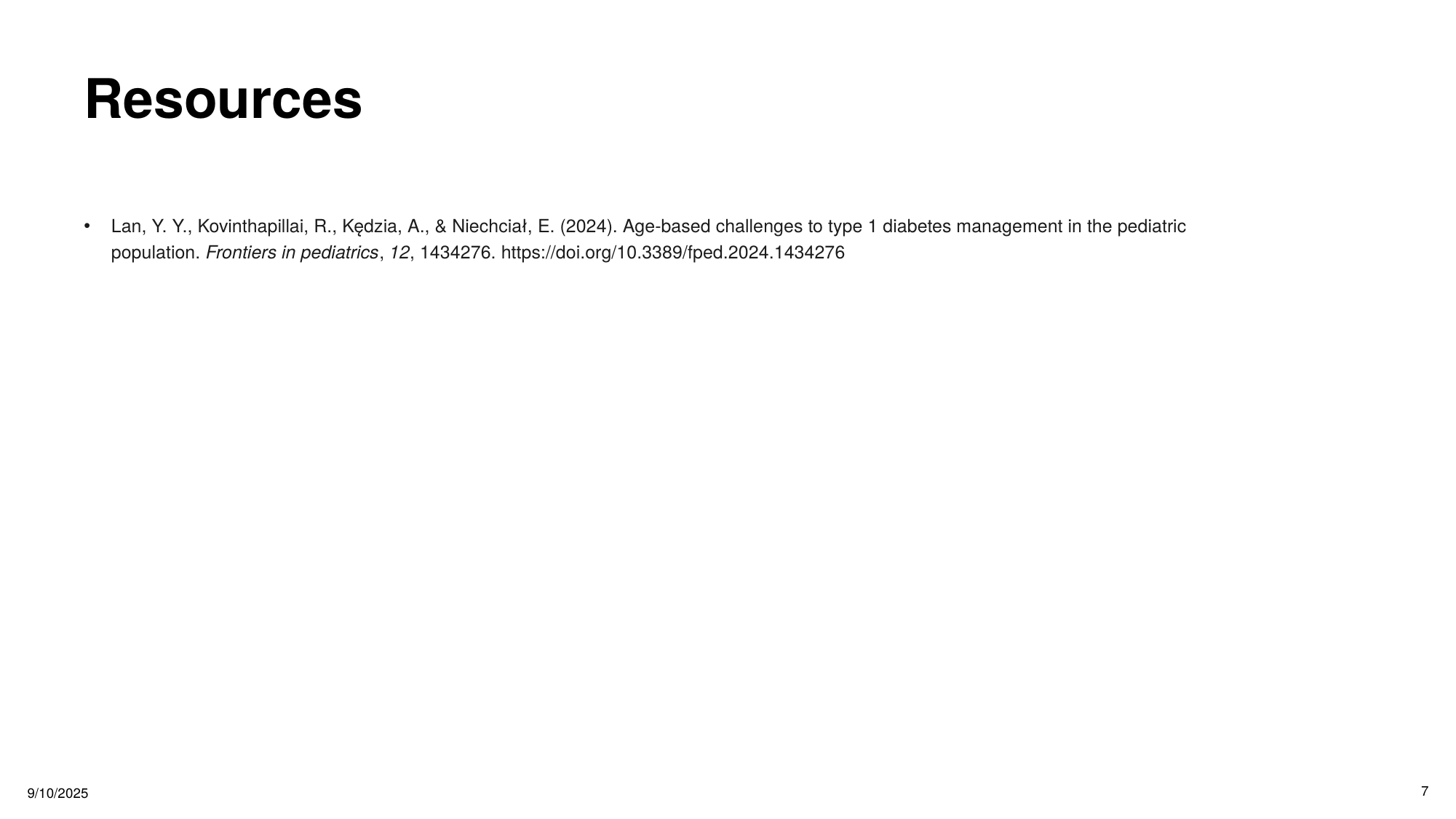

# Resources
Lan, Y. Y., Kovinthapillai, R., Kędzia, A., & Niechciał, E. (2024). Age-based challenges to type 1 diabetes management in the pediatric population. Frontiers in pediatrics, 12, 1434276. https://doi.org/10.3389/fped.2024.1434276
9/10/2025

7